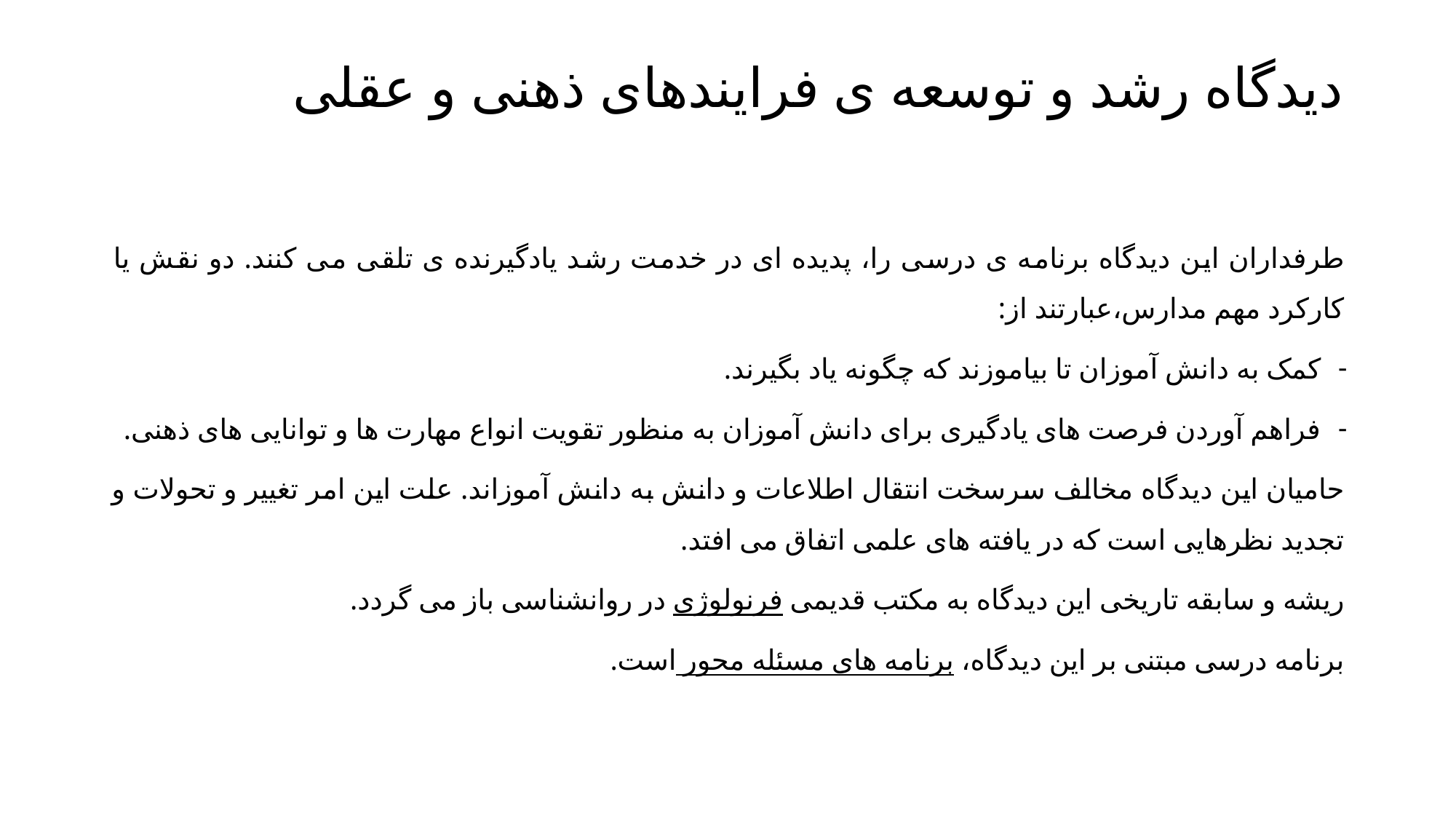

# دیدگاه رشد و توسعه ی فرایندهای ذهنی و عقلی
طرفداران این دیدگاه برنامه ی درسی را، پدیده ای در خدمت رشد یادگیرنده ی تلقی می کنند. دو نقش یا کارکرد مهم مدارس،عبارتند از:
کمک به دانش آموزان تا بیاموزند که چگونه یاد بگیرند.
فراهم آوردن فرصت های یادگیری برای دانش آموزان به منظور تقویت انواع مهارت ها و توانایی های ذهنی.
حامیان این دیدگاه مخالف سرسخت انتقال اطلاعات و دانش به دانش آموزاند. علت این امر تغییر و تحولات و تجدید نظرهایی است که در یافته های علمی اتفاق می افتد.
ریشه و سابقه تاریخی این دیدگاه به مکتب قدیمی فرنولوژی در روانشناسی باز می گردد.
برنامه درسی مبتنی بر این دیدگاه، برنامه های مسئله محور است.